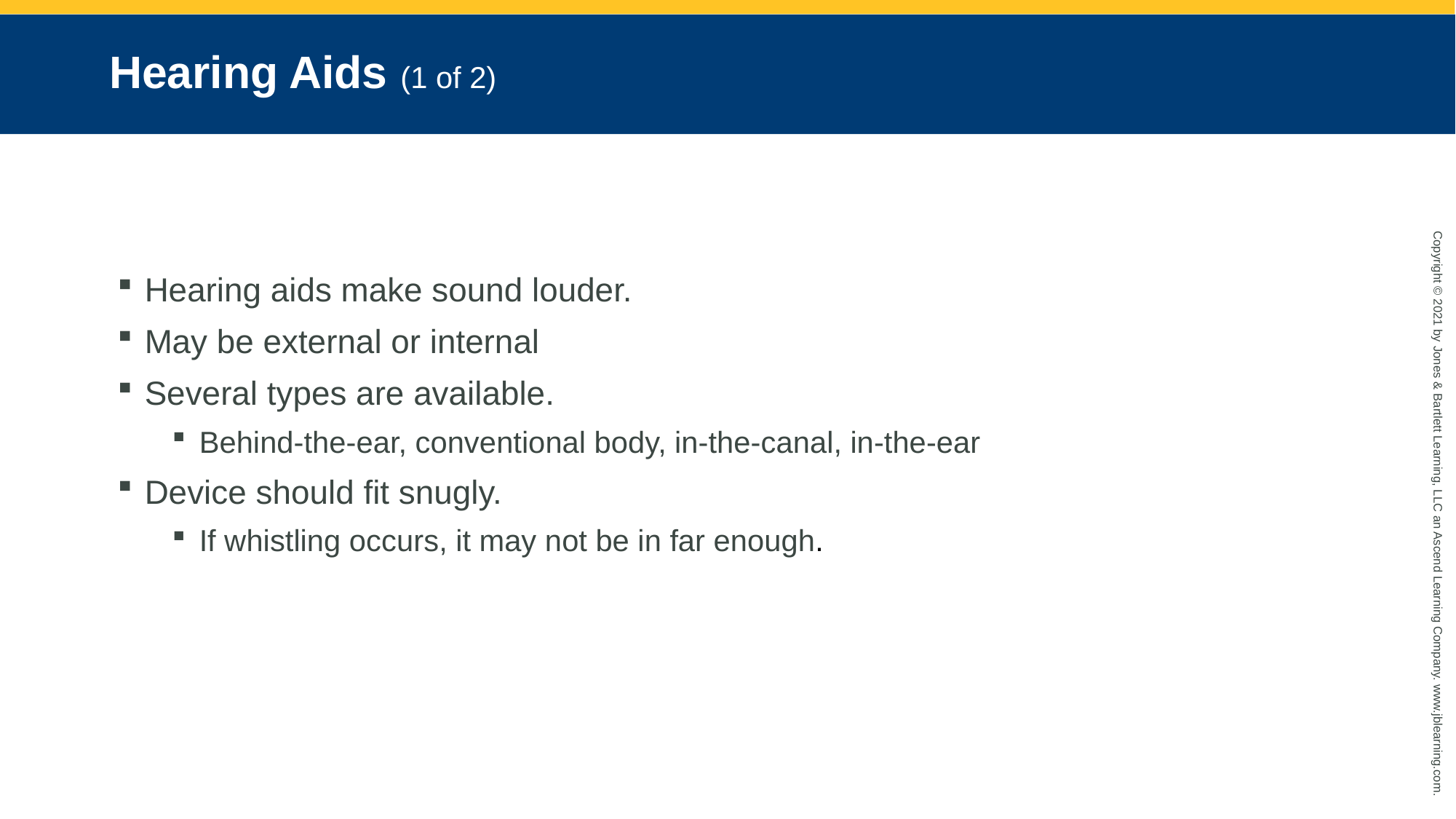

# Hearing Aids (1 of 2)
Hearing aids make sound louder.
May be external or internal
Several types are available.
Behind-the-ear, conventional body, in-the-canal, in-the-ear
Device should fit snugly.
If whistling occurs, it may not be in far enough.